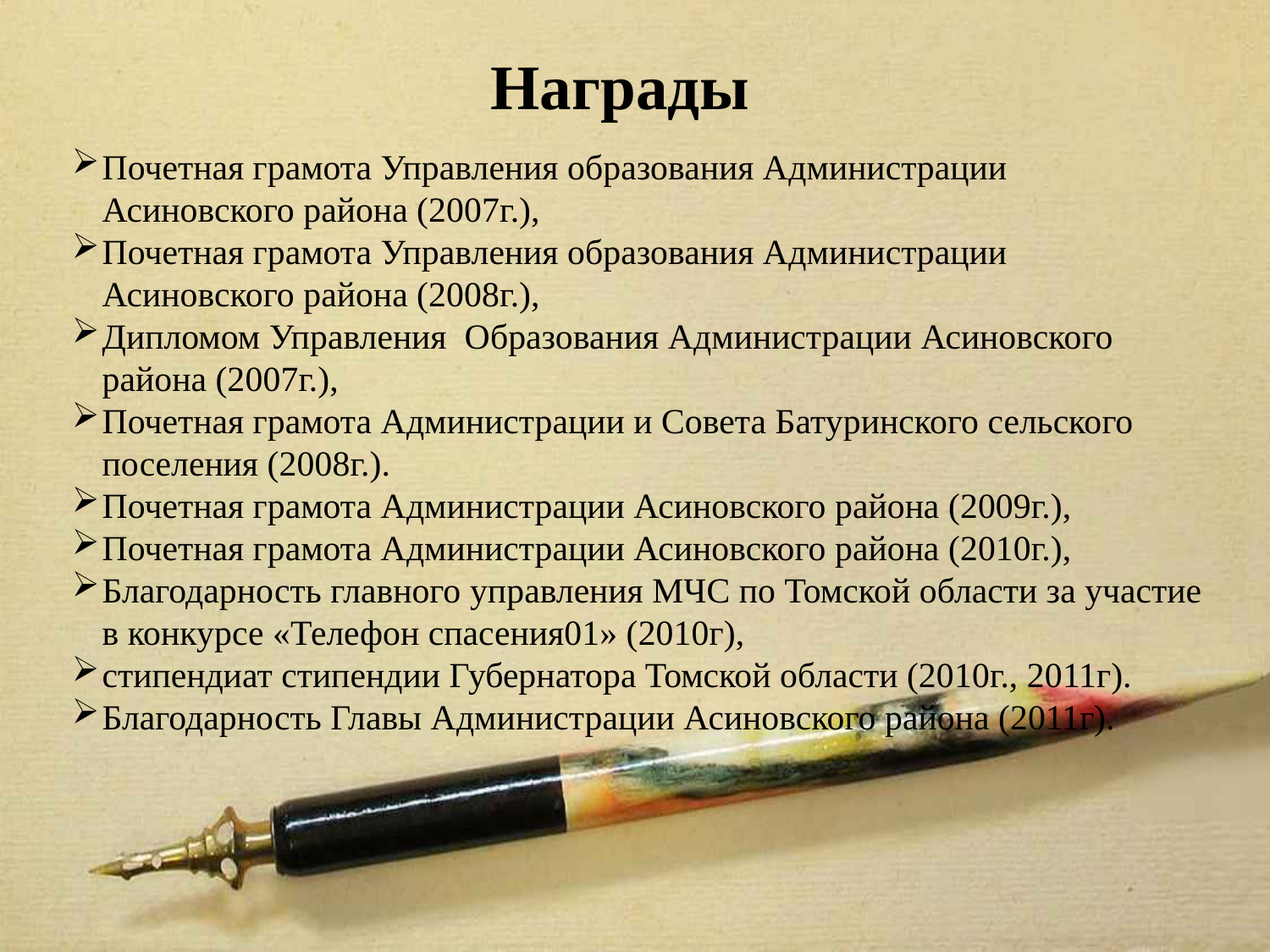

Награды
Почетная грамота Управления образования Администрации Асиновского района (2007г.),
Почетная грамота Управления образования Администрации Асиновского района (2008г.),
Дипломом Управления  Образования Администрации Асиновского района (2007г.),
Почетная грамота Администрации и Совета Батуринского сельского поселения (2008г.).
Почетная грамота Администрации Асиновского района (2009г.),
Почетная грамота Администрации Асиновского района (2010г.),
Благодарность главного управления МЧС по Томской области за участие в конкурсе «Телефон спасения01» (2010г),
стипендиат стипендии Губернатора Томской области (2010г., 2011г).
Благодарность Главы Администрации Асиновского района (2011г).